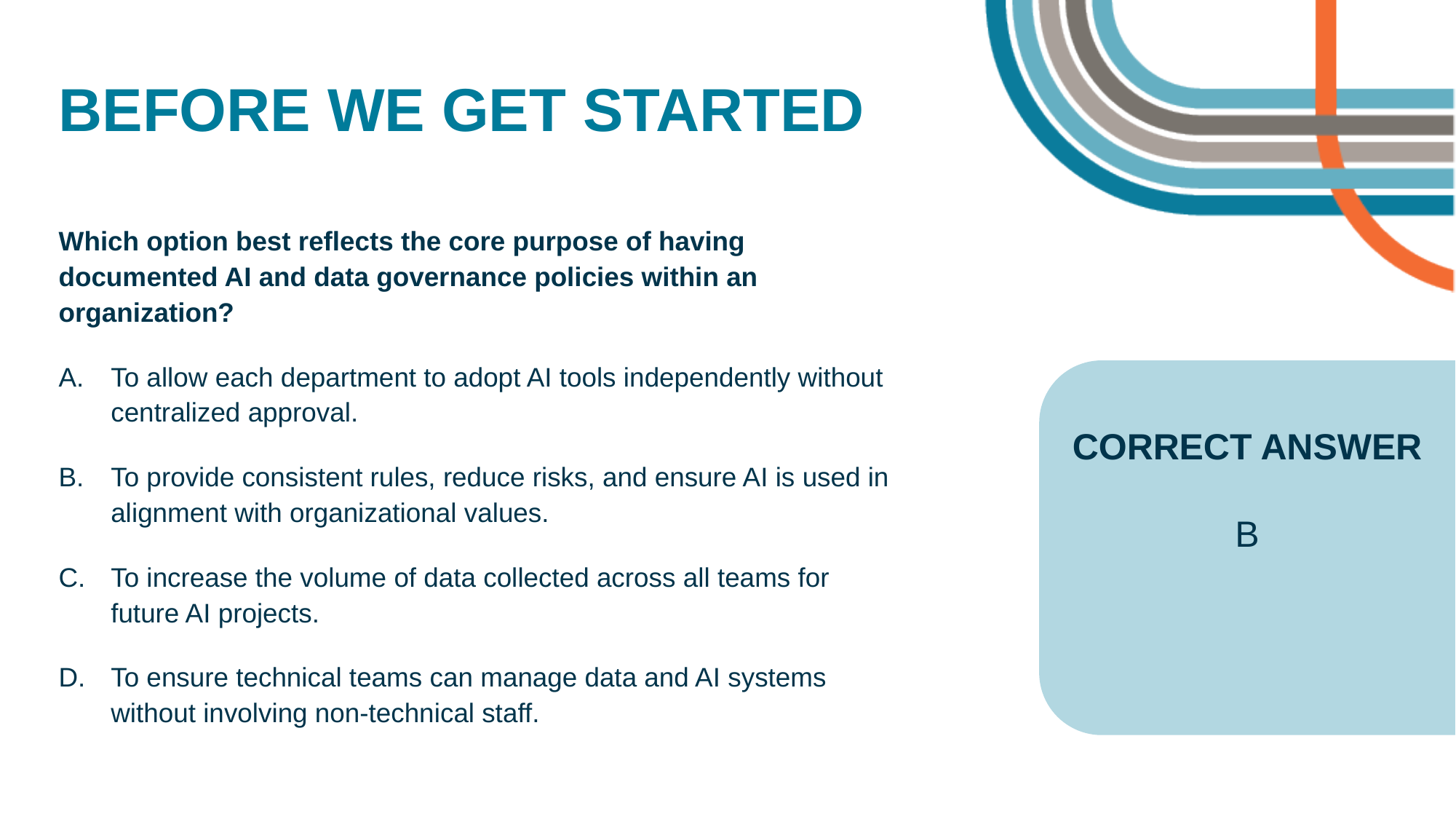

BEFORE WE GET STARTED

Which option best reflects the core purpose of having documented AI and data governance policies within an organization?
To allow each department to adopt AI tools independently without centralized approval.
To provide consistent rules, reduce risks, and ensure AI is used in alignment with organizational values.
To increase the volume of data collected across all teams for future AI projects.
To ensure technical teams can manage data and AI systems without involving non-technical staff.

CORRECT ANSWER

B